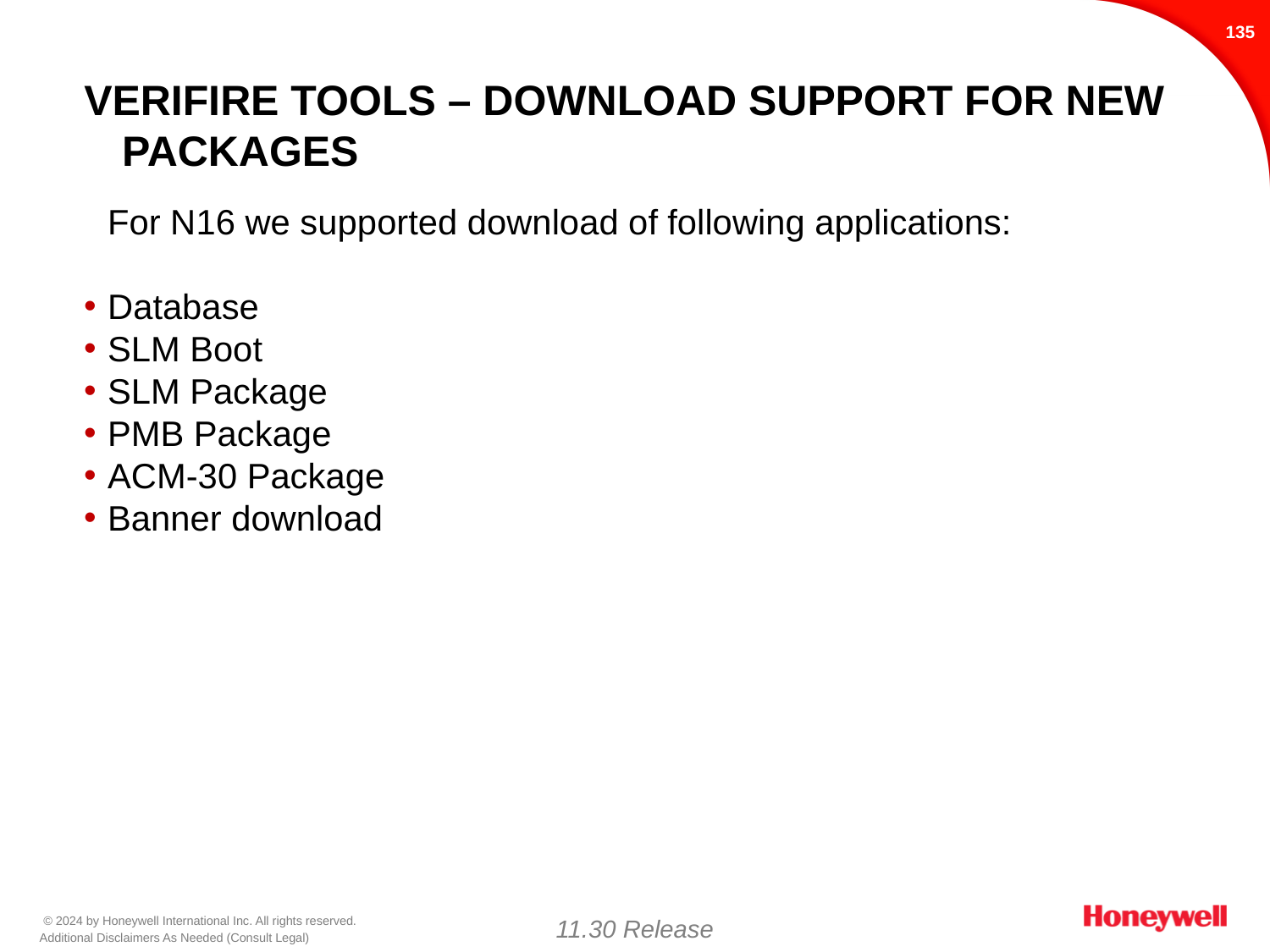

135
# VeriFire Tools – Download support for new packages

For N16 we supported download of following applications:

Database
SLM Boot
SLM Package
PMB Package
ACM-30 Package
Banner download
11.30 Release